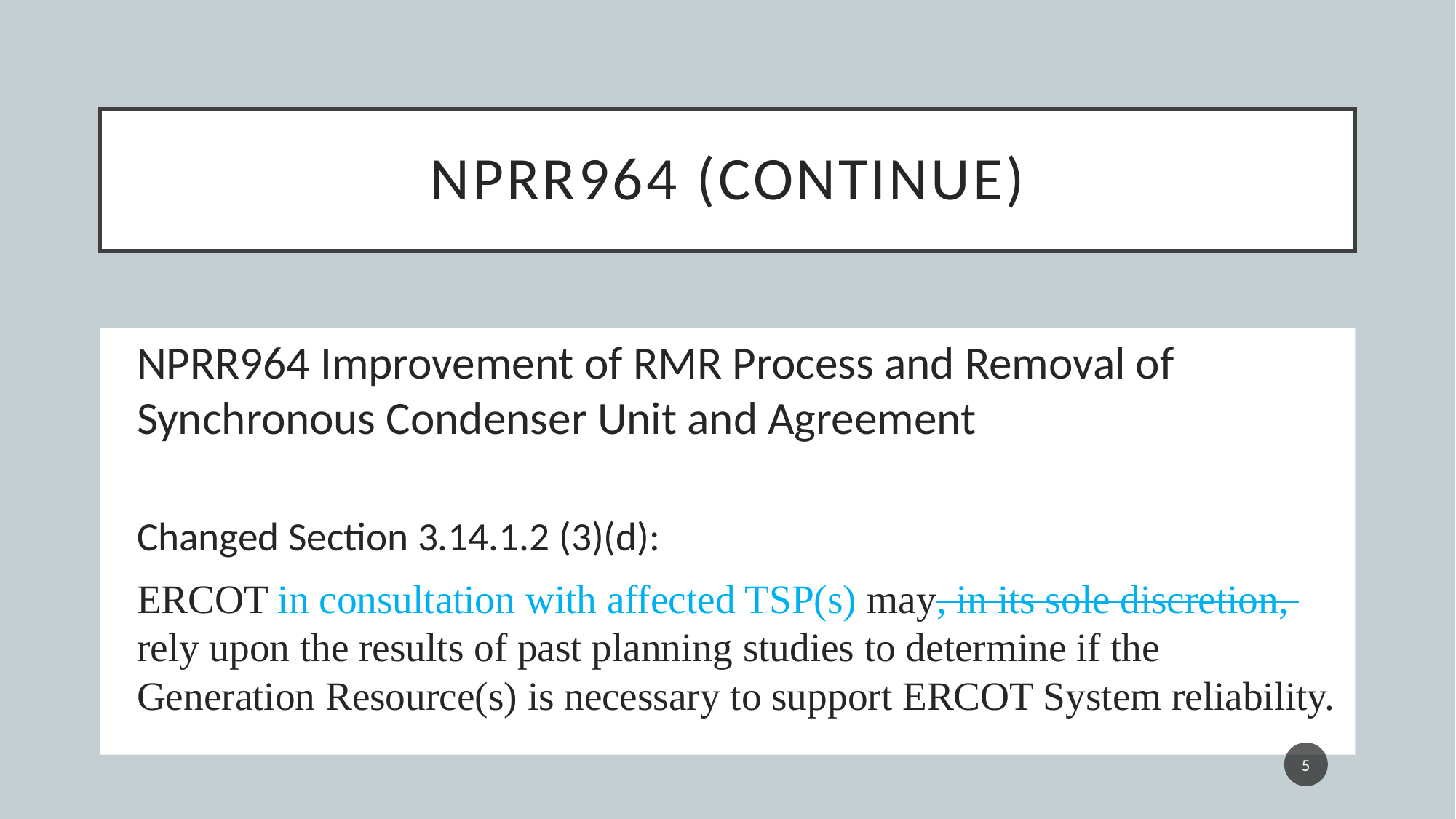

# NPRR964 (Continue)
NPRR964 Improvement of RMR Process and Removal of Synchronous Condenser Unit and Agreement

Changed Section 3.14.1.2 (3)(d):
ERCOT in consultation with affected TSP(s) may, in its sole discretion,  rely upon the results of past planning studies to determine if the Generation Resource(s) is necessary to support ERCOT System reliability.

5